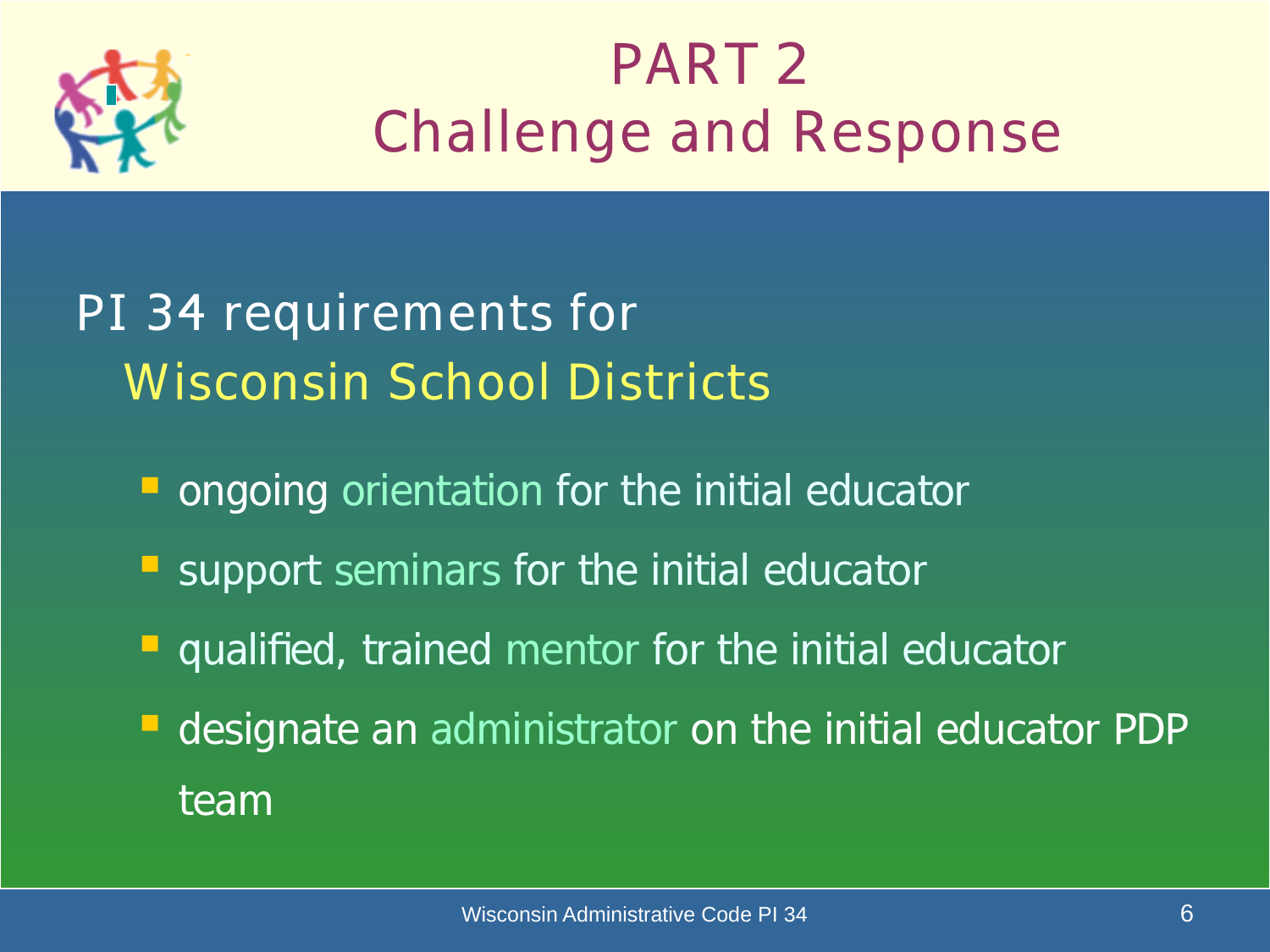

# PART 2 Challenge and Response

PI 34 requirements for
	Wisconsin School Districts

ongoing orientation for the initial educator
support seminars for the initial educator
qualified, trained mentor for the initial educator
designate an administrator on the initial educator PDP team
Wisconsin Administrative Code PI 34
6